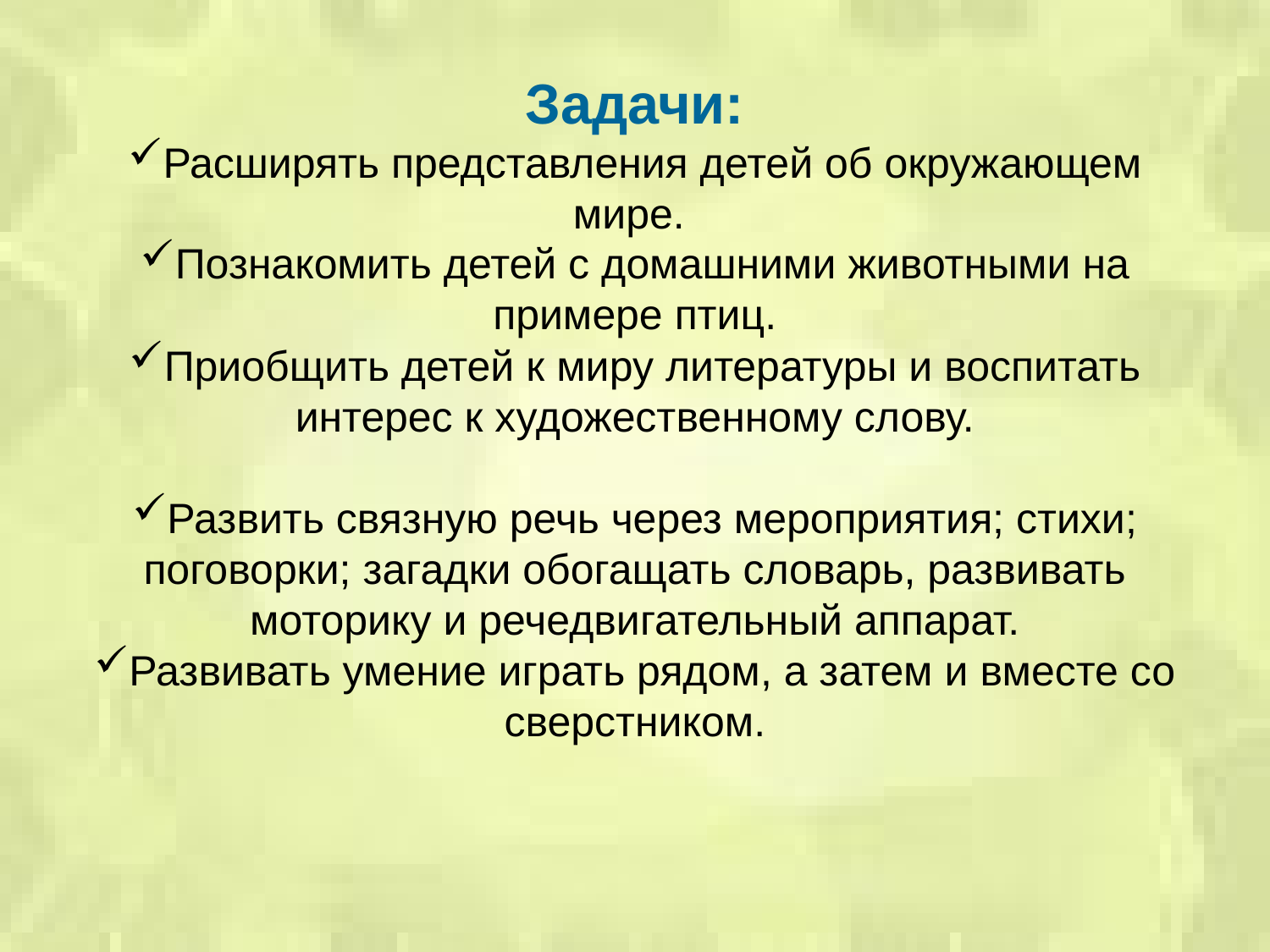

Задачи:
Расширять представления детей об окружающем мире.
Познакомить детей с домашними животными на примере птиц.
Приобщить детей к миру литературы и воспитать интерес к художественному слову.
Развить связную речь через мероприятия; стихи; поговорки; загадки обогащать словарь, развивать моторику и речедвигательный аппарат.
Развивать умение играть рядом, а затем и вместе со сверстником.
#